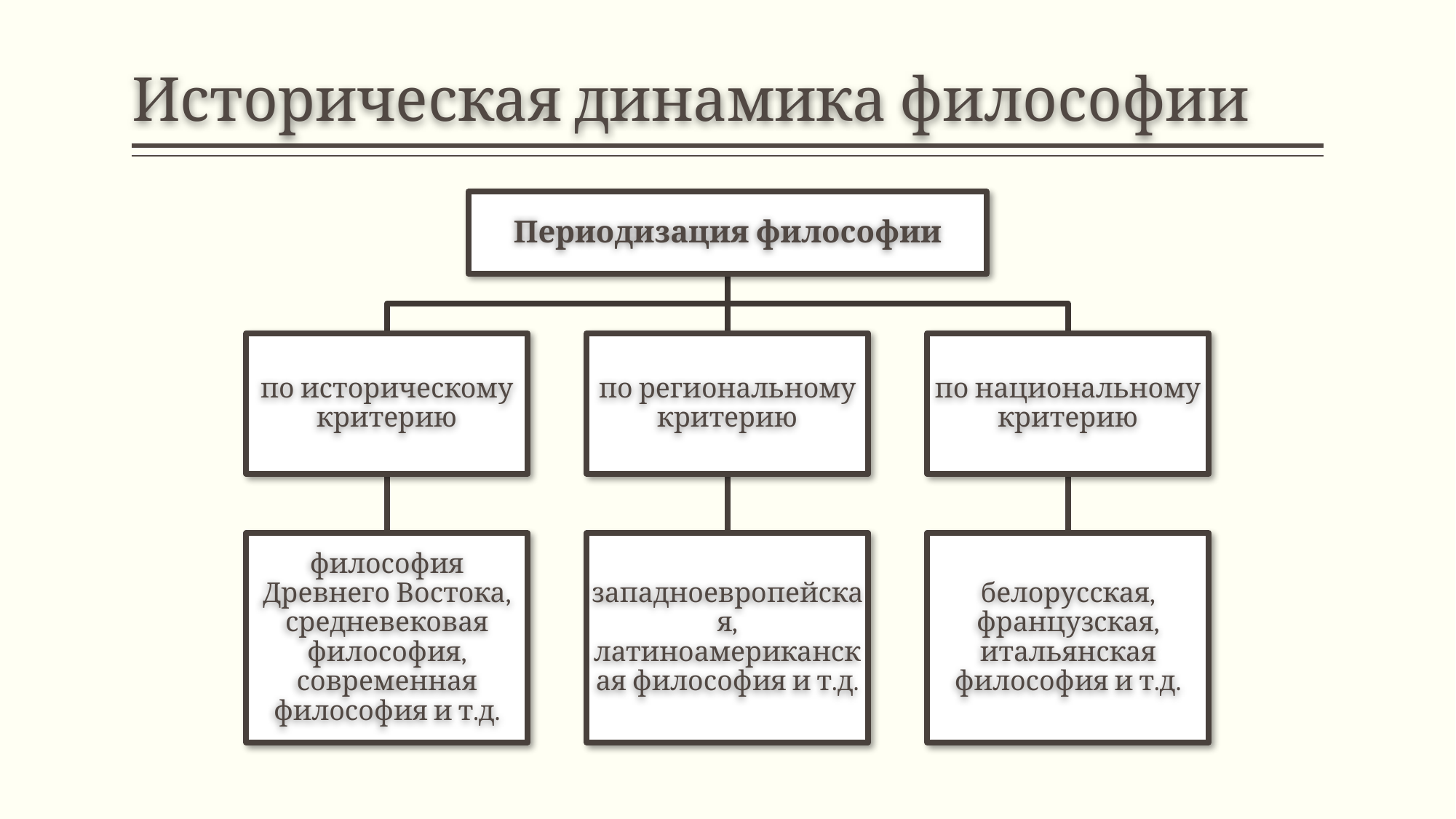

# Историческая динамика философии

Периодизация философии

по историческому критерию

по региональному критерию

по национальному критерию

философия Древнего Востока, средневековая философия, современная философия и т.д.

западноевропейская, латиноамериканская философия и т.д.

белорусская, французская, итальянская философия и т.д.